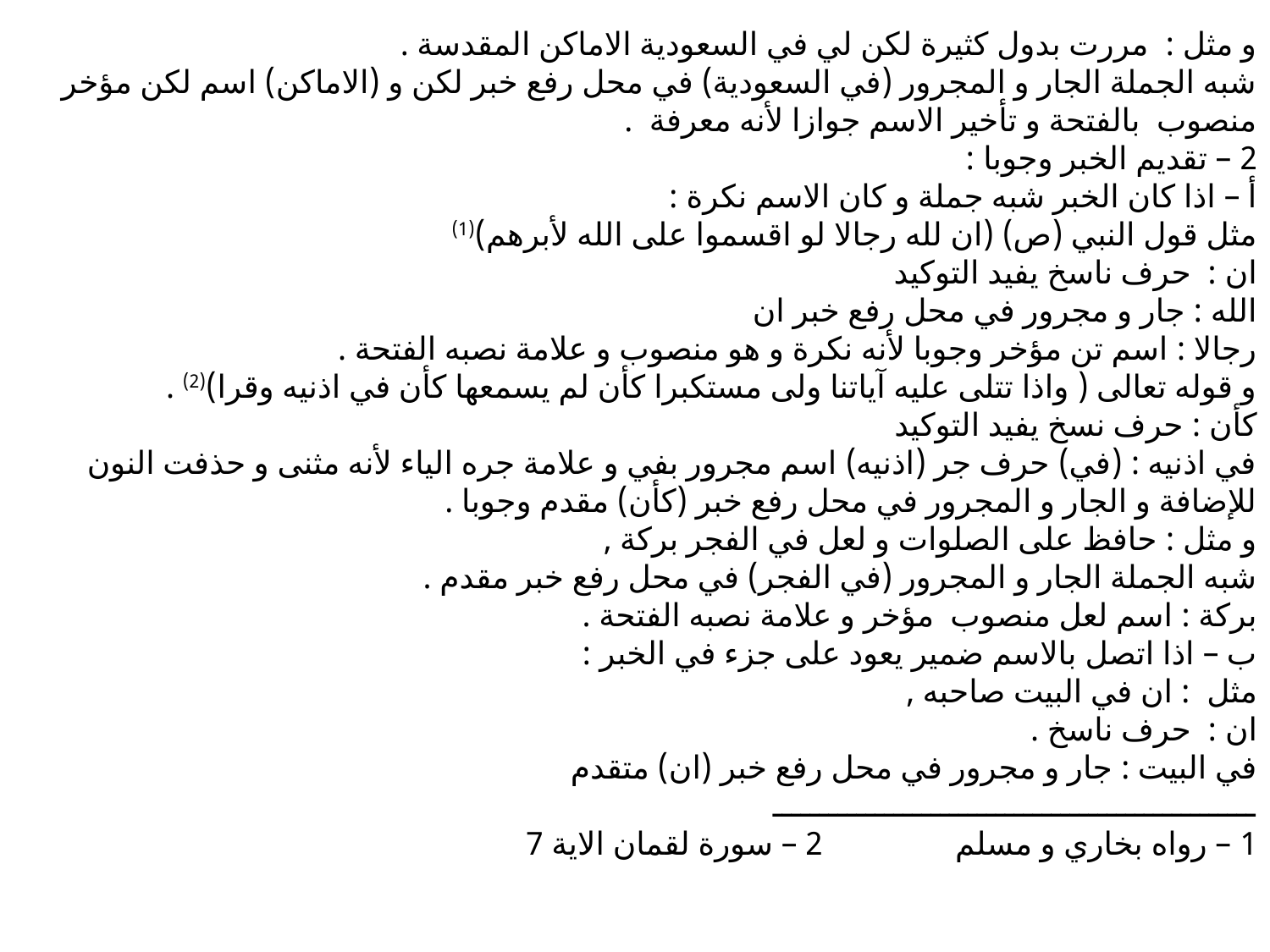

و مثل :  مررت بدول كثيرة لكن لي في السعودية الاماكن المقدسة .
شبه الجملة الجار و المجرور (في السعودية) في محل رفع خبر لكن و (الاماكن) اسم لكن مؤخر منصوب  بالفتحة و تأخير الاسم جوازا لأنه معرفة  .
2 – تقديم الخبر وجوبا :
أ – اذا كان الخبر شبه جملة و كان الاسم نكرة :
مثل قول النبي (ص) (ان لله رجالا لو اقسموا على الله لأبرهم)(1)
ان :  حرف ناسخ يفيد التوكيد
الله : جار و مجرور في محل رفع خبر ان
رجالا : اسم تن مؤخر وجوبا لأنه نكرة و هو منصوب و علامة نصبه الفتحة .
و قوله تعالى ( واذا تتلى عليه آياتنا ولى مستكبرا كأن لم يسمعها كأن في اذنيه وقرا)(2) .
كأن : حرف نسخ يفيد التوكيد
في اذنيه : (في) حرف جر (اذنيه) اسم مجرور بفي و علامة جره الياء لأنه مثنى و حذفت النون للإضافة و الجار و المجرور في محل رفع خبر (كأن) مقدم وجوبا .
و مثل : حافظ على الصلوات و لعل في الفجر بركة ,
شبه الجملة الجار و المجرور (في الفجر) في محل رفع خبر مقدم .
بركة : اسم لعل منصوب  مؤخر و علامة نصبه الفتحة .
ب – اذا اتصل بالاسم ضمير يعود على جزء في الخبر :
مثل  : ان في البيت صاحبه ,
ان :  حرف ناسخ .
في البيت : جار و مجرور في محل رفع خبر (ان) متقدم
ــــــــــــــــــــــــــــــــــــــــــــــــــــ
1 – رواه بخاري و مسلم                2 – سورة لقمان الاية 7